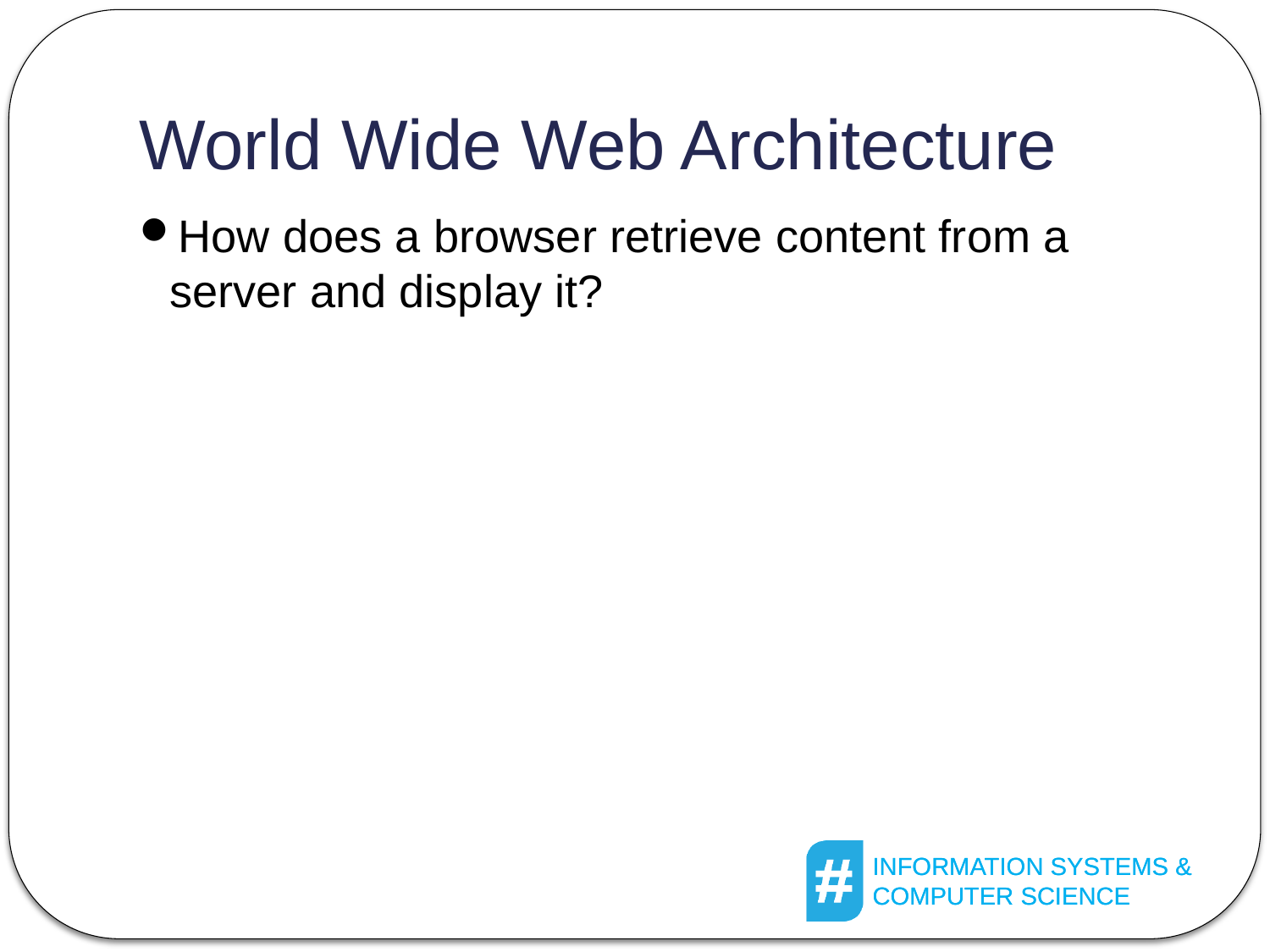

World Wide Web Architecture
How does a browser retrieve content from a server and display it?